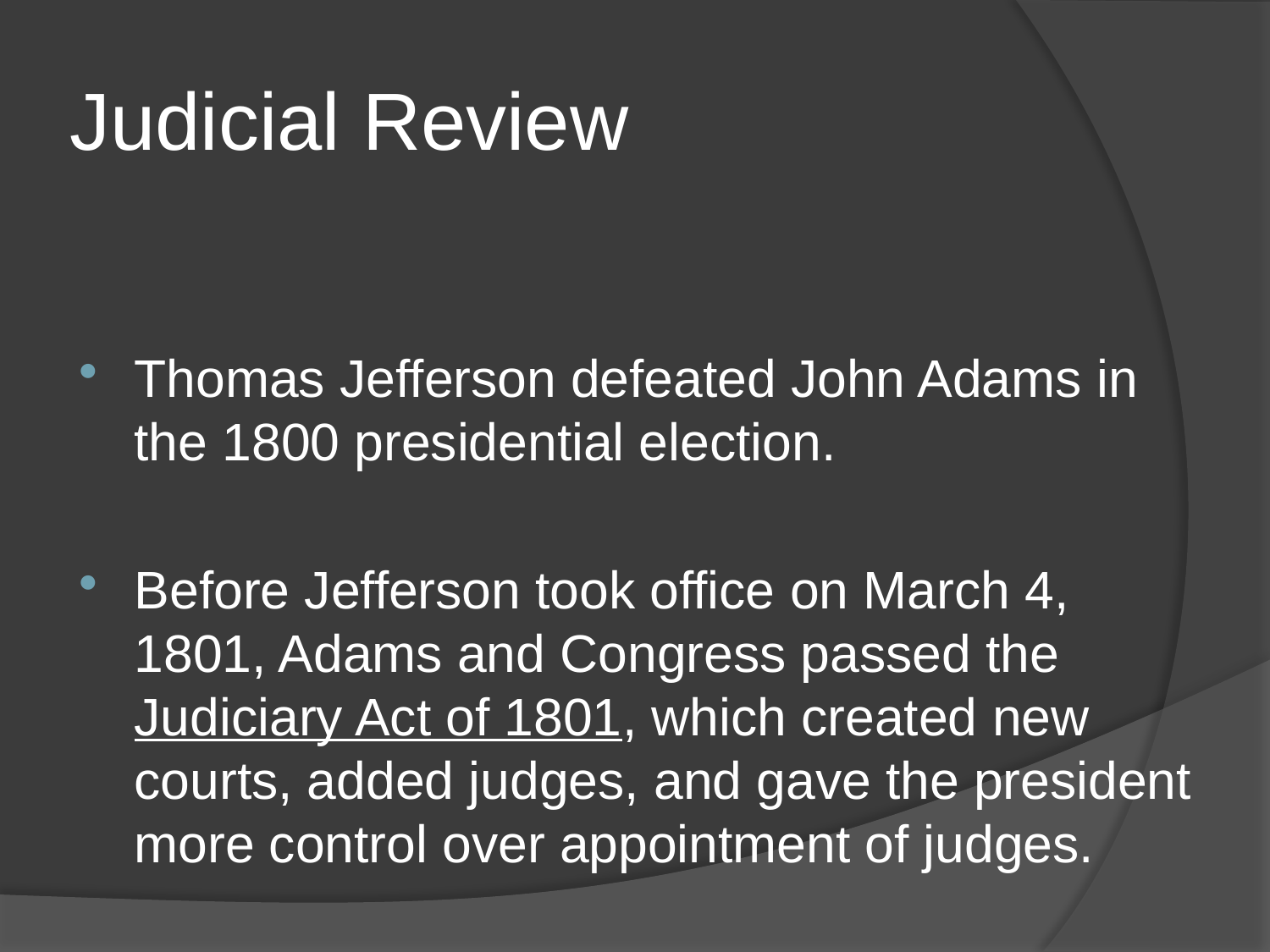

# Judicial Review

Thomas Jefferson defeated John Adams in the 1800 presidential election.

Before Jefferson took office on March 4, 1801, Adams and Congress passed the Judiciary Act of 1801, which created new courts, added judges, and gave the president more control over appointment of judges.